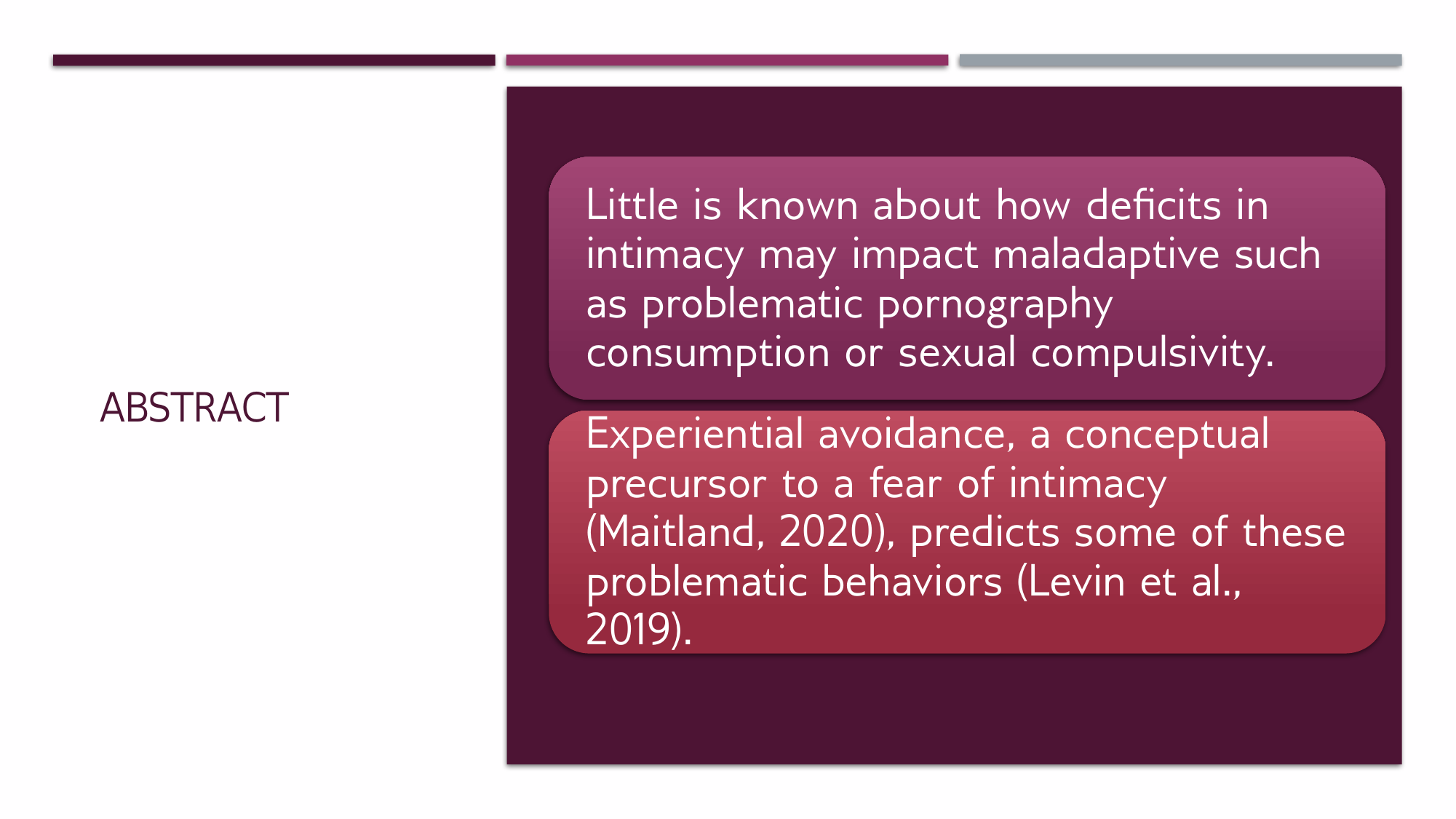

# Abstract
Little is known about how deficits in intimacy may impact maladaptive such as problematic pornography consumption or sexual compulsivity.
Experiential avoidance, a conceptual precursor to a fear of intimacy (Maitland, 2020), predicts some of these problematic behaviors (Levin et al., 2019).